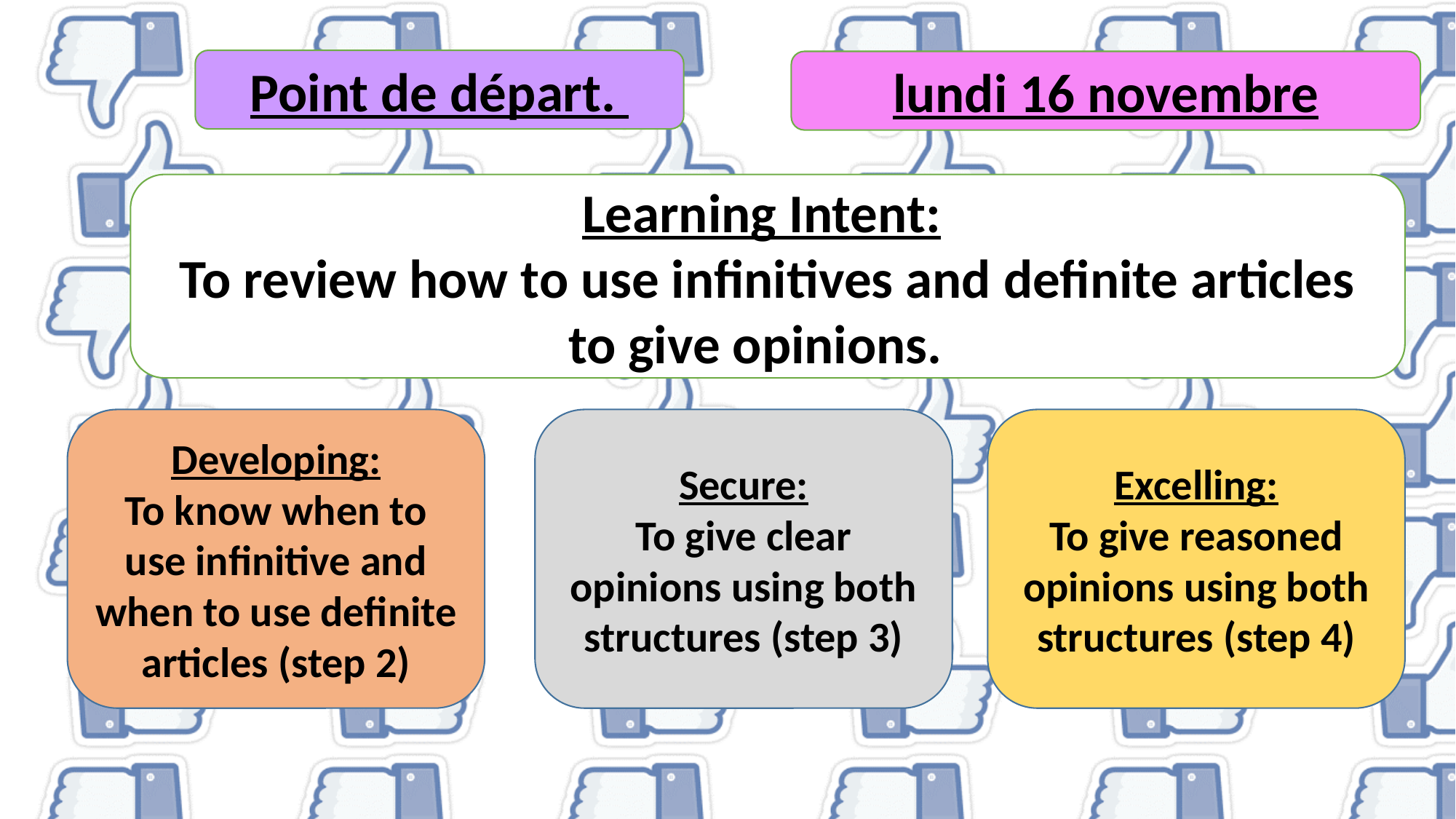

Point de départ.
lundi 16 novembre
Learning Intent:
To review how to use infinitives and definite articles to give opinions.
Excelling:
To give reasoned opinions using both structures (step 4)
Secure:
To give clear opinions using both structures (step 3)
Developing:
To know when to use infinitive and when to use definite articles (step 2)